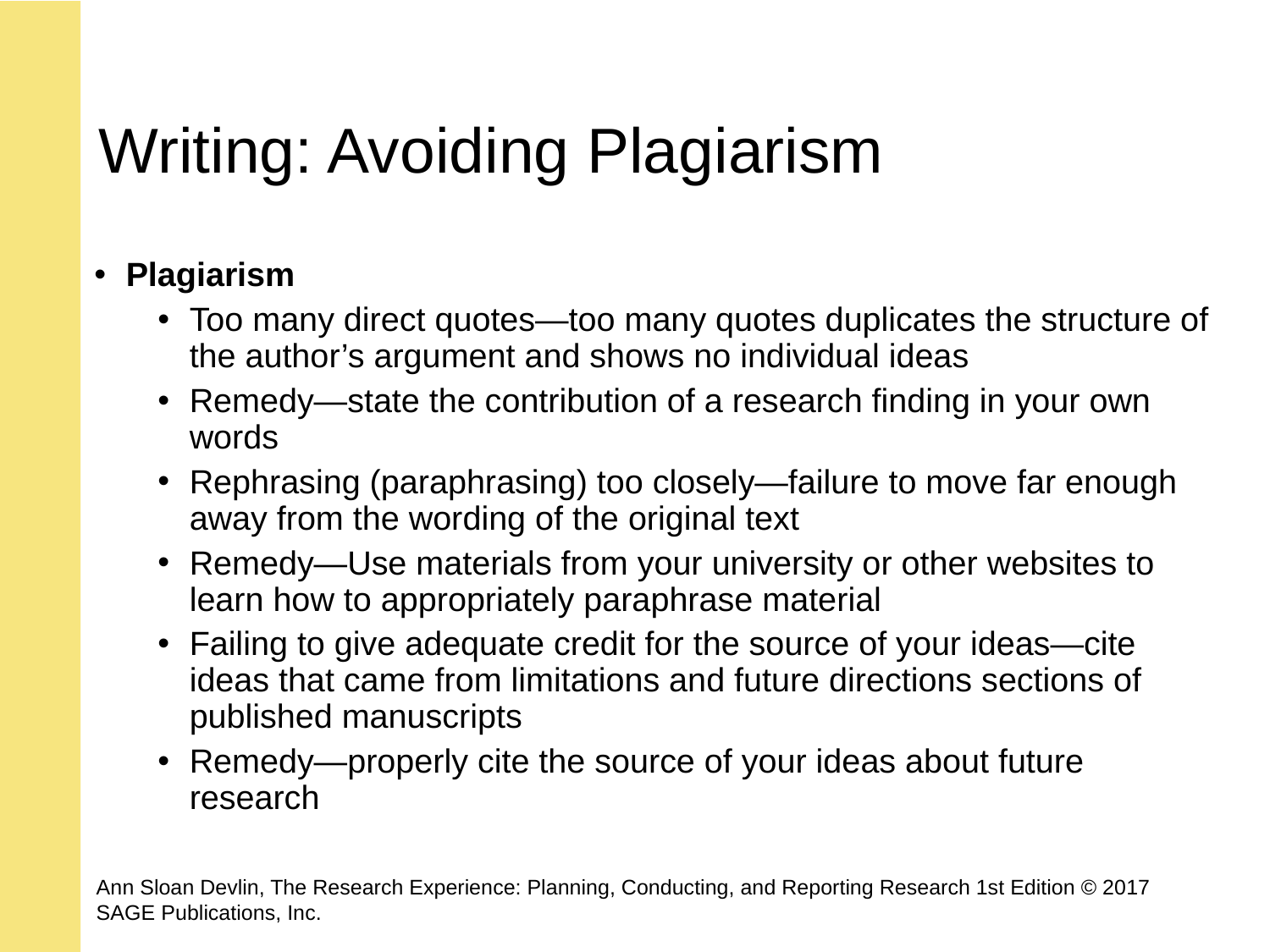

# Writing: Avoiding Plagiarism
Plagiarism
Too many direct quotes—too many quotes duplicates the structure of the author’s argument and shows no individual ideas
Remedy—state the contribution of a research finding in your own words
Rephrasing (paraphrasing) too closely—failure to move far enough away from the wording of the original text
Remedy—Use materials from your university or other websites to learn how to appropriately paraphrase material
Failing to give adequate credit for the source of your ideas—cite ideas that came from limitations and future directions sections of published manuscripts
Remedy—properly cite the source of your ideas about future research